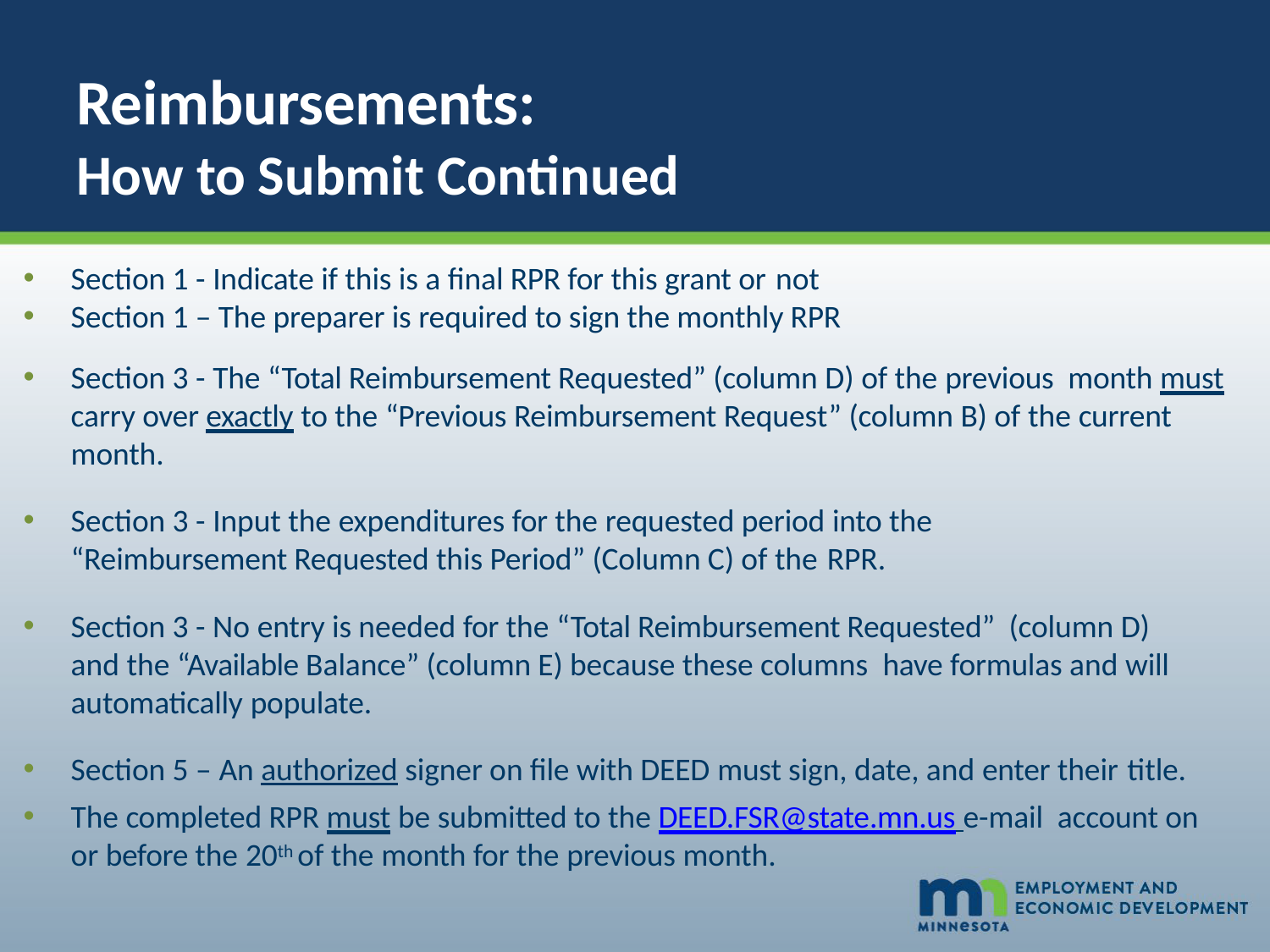

# Reimbursements:
How to Submit Continued
Section 1 - Indicate if this is a final RPR for this grant or not
Section 1 – The preparer is required to sign the monthly RPR
Section 3 - The “Total Reimbursement Requested” (column D) of the previous  month must carry over exactly to the “Previous Reimbursement Request” (column B) of the current month.
Section 3 - Input the expenditures for the requested period into the  “Reimbursement Requested this Period” (Column C) of the RPR.
Section 3 - No entry is needed for the “Total Reimbursement Requested”  (column D) and the “Available Balance” (column E) because these columns  have formulas and will automatically populate.
Section 5 – An authorized signer on file with DEED must sign, date, and enter their title.
The completed RPR must be submitted to the DEED.FSR@state.mn.us e-mail  account on or before the 20th of the month for the previous month.